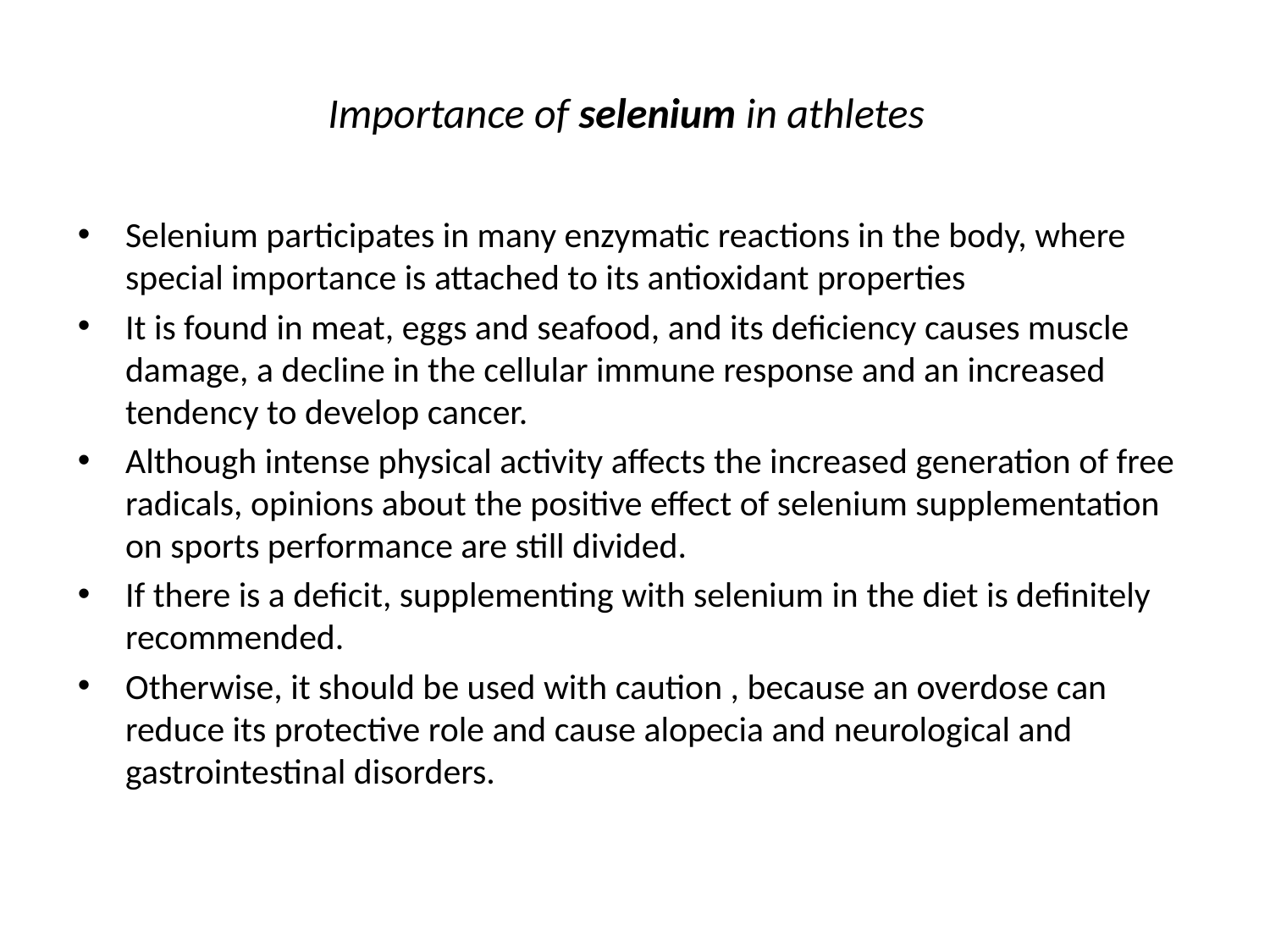

# Importance of selenium in athletes
Selenium participates in many enzymatic reactions in the body, where special importance is attached to its antioxidant properties
It is found in meat, eggs and seafood, and its deficiency causes muscle damage, a decline in the cellular immune response and an increased tendency to develop cancer.
Although intense physical activity affects the increased generation of free radicals, opinions about the positive effect of selenium supplementation on sports performance are still divided.
If there is a deficit, supplementing with selenium in the diet is definitely recommended.
Otherwise, it should be used with caution , because an overdose can reduce its protective role and cause alopecia and neurological and gastrointestinal disorders.